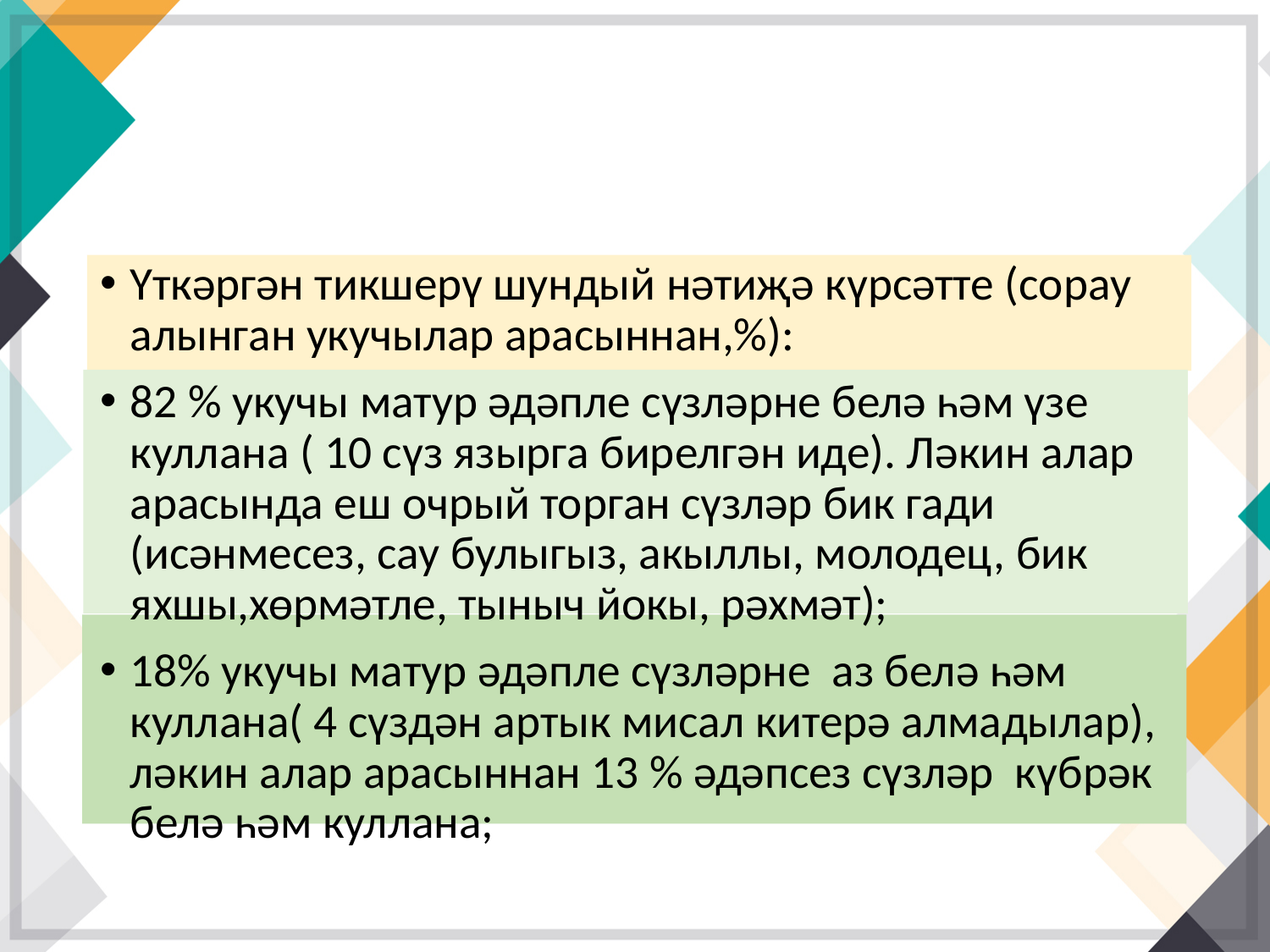

Үткәргән тикшерү шундый нәтиҗә күрсәтте (сорау алынган укучылар арасыннан,%):
82 % укучы матур әдәпле сүзләрне белә һәм үзе куллана ( 10 сүз язырга бирелгән иде). Ләкин алар арасында еш очрый торган сүзләр бик гади (исәнмесез, сау булыгыз, акыллы, молодец, бик яхшы,хөрмәтле, тыныч йокы, рәхмәт);
18% укучы матур әдәпле сүзләрне  аз белә һәм куллана( 4 сүздән артык мисал китерә алмадылар), ләкин алар арасыннан 13 % әдәпсез сүзләр  күбрәк белә һәм куллана;